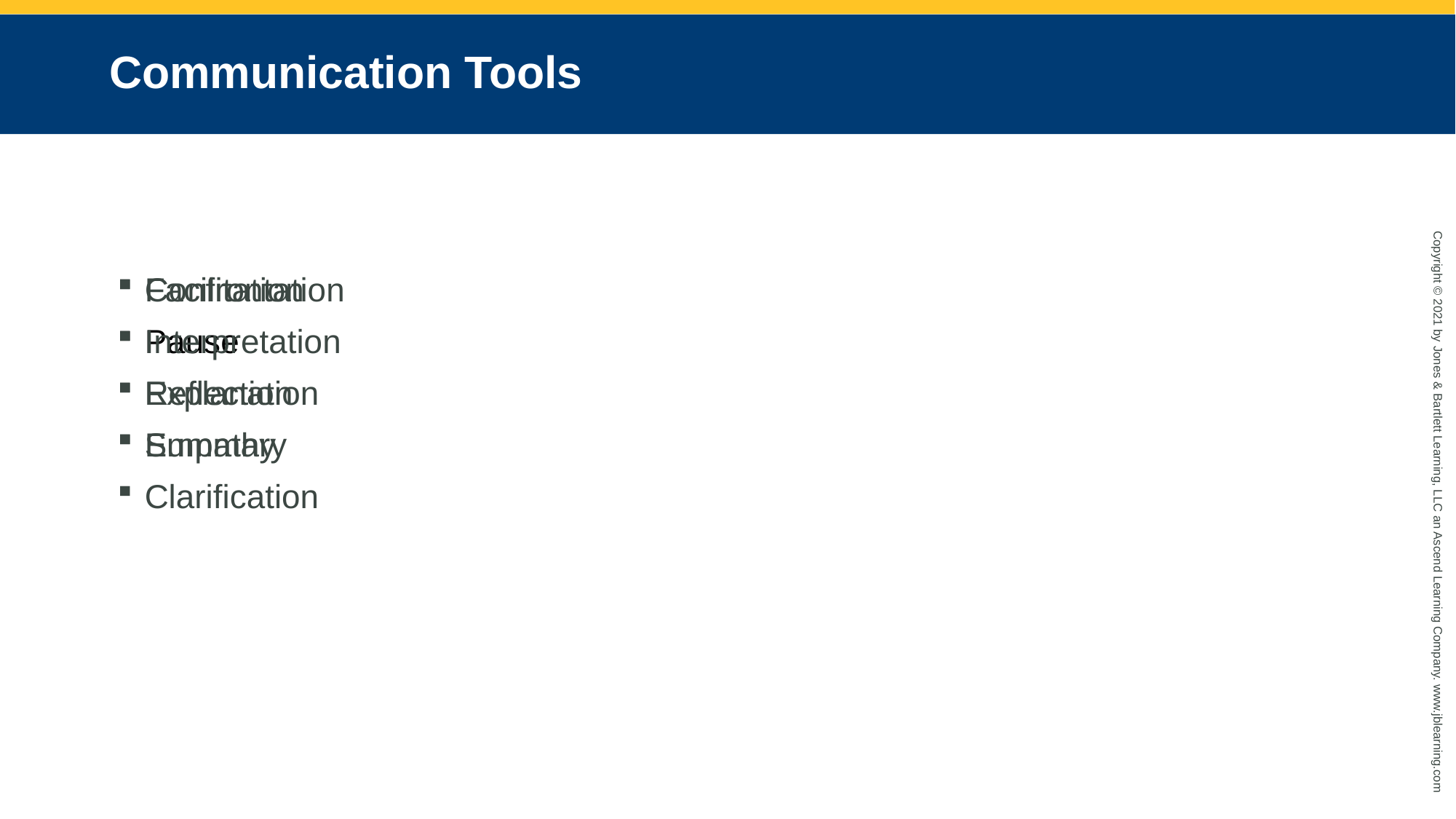

# Communication Tools
Facilitation
Pause
Reflection
Empathy
Clarification
Confrontation
Interpretation
Explanation
Summary